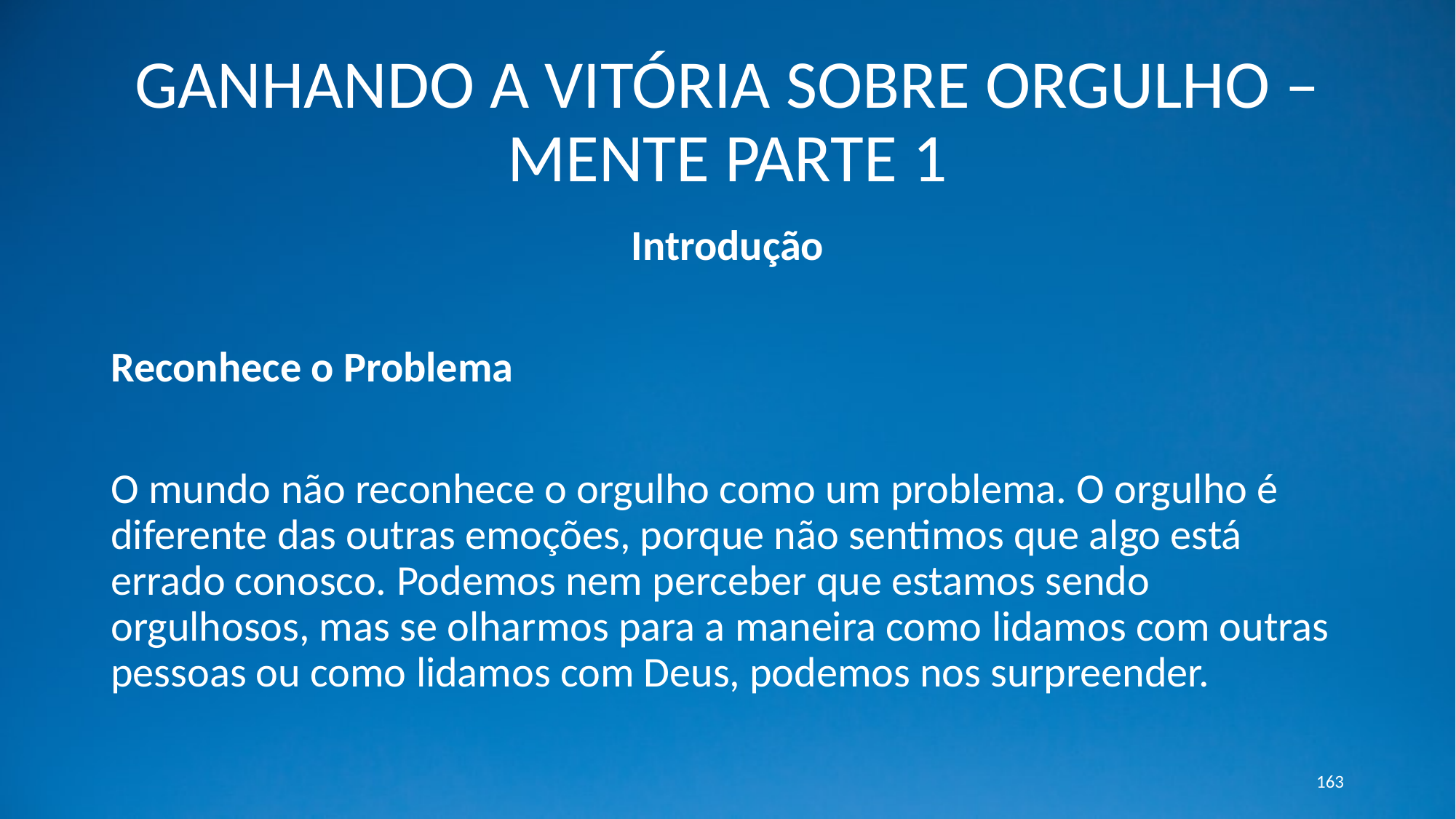

# GANHANDO A VITÓRIA SOBRE ORGULHO – MENTE PARTE 1
Introdução

Reconhece o Problema

O mundo não reconhece o orgulho como um problema. O orgulho é diferente das outras emoções, porque não sentimos que algo está errado conosco. Podemos nem perceber que estamos sendo orgulhosos, mas se olharmos para a maneira como lidamos com outras pessoas ou como lidamos com Deus, podemos nos surpreender.
163